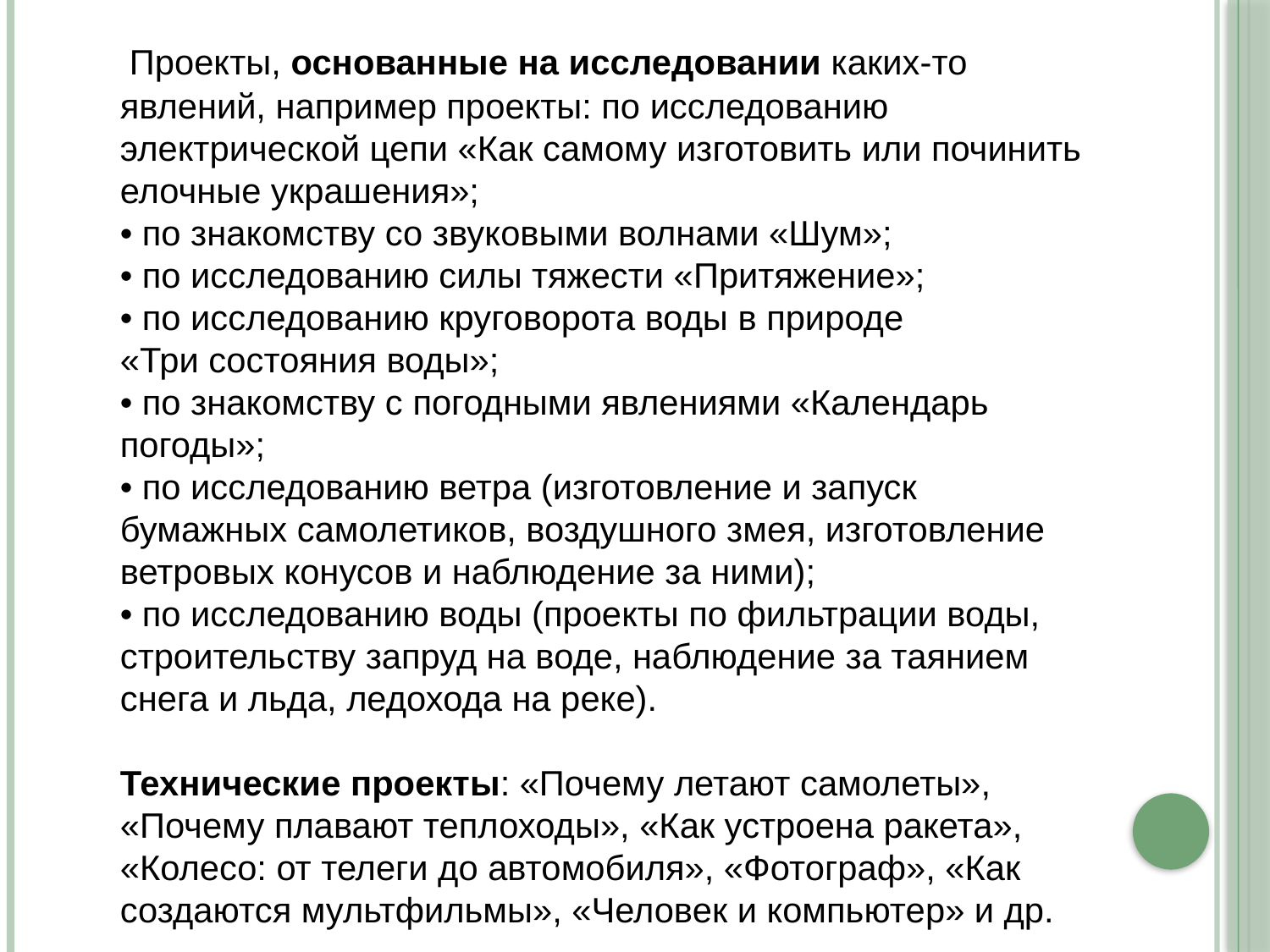

Проекты, основанные на исследовании каких-то явлений, например проекты: по исследованию электрической цепи «Как самому изготовить или починить елочные украшения»;
• по знакомству со звуковыми волнами «Шум»;
• по исследованию силы тяжести «Притяжение»;
• по исследованию круговорота воды в природе
«Три состояния воды»;
• по знакомству с погодными явлениями «Календарь погоды»;
• по исследованию ветра (изготовление и запуск бумажных самолетиков, воздушного змея, изготовление ветровых конусов и наблюдение за ними);
• по исследованию воды (проекты по фильтрации воды, строительству запруд на воде, наблюдение за таянием снега и льда, ледохода на реке).
Технические проекты: «Почему летают самолеты», «Почему плавают теплоходы», «Как устроена ракета», «Колесо: от телеги до автомобиля», «Фотограф», «Как создаются мультфильмы», «Человек и компьютер» и др.